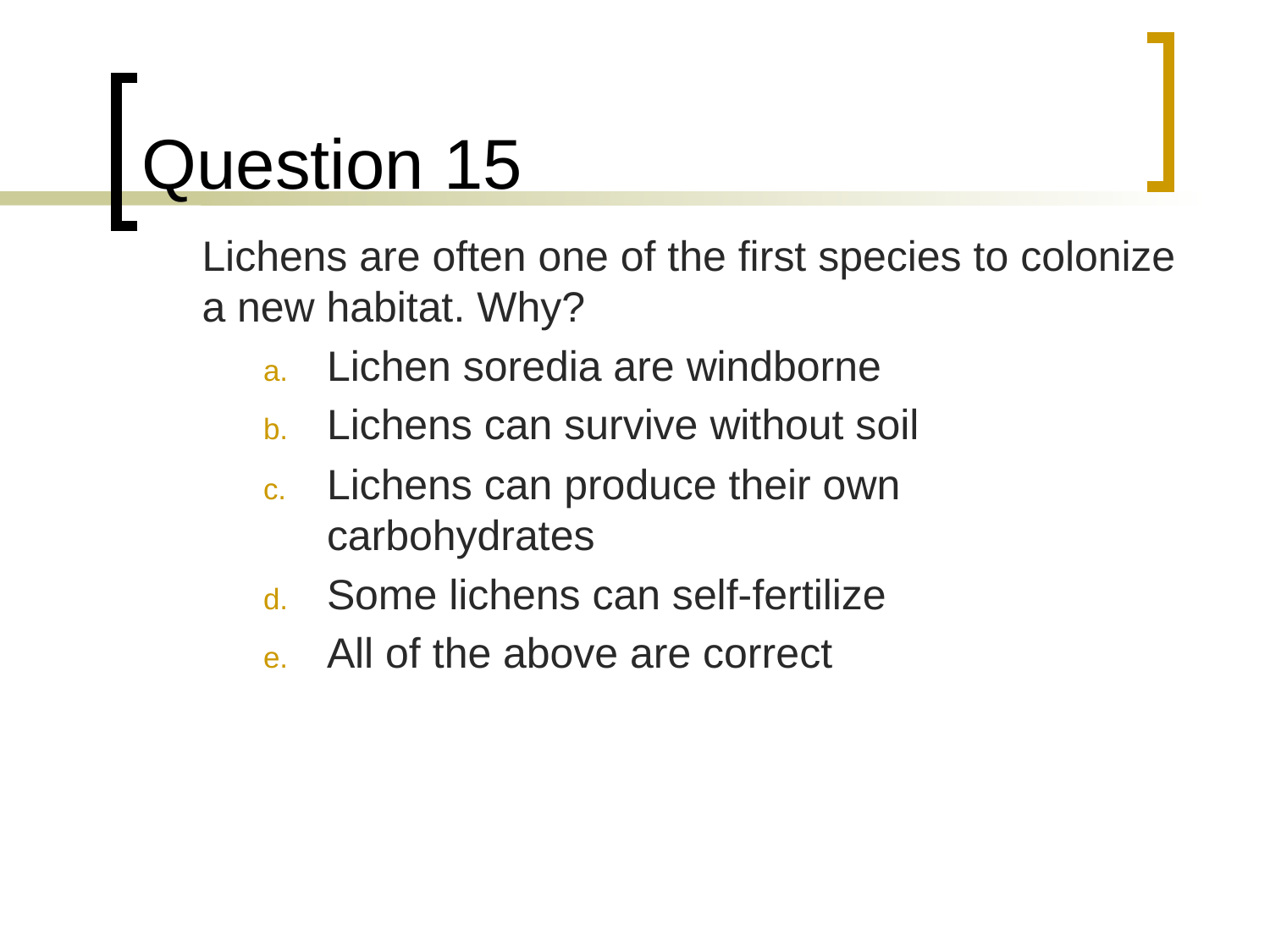

# Question 15
	Lichens are often one of the first species to colonize a new habitat. Why?
Lichen soredia are windborne
Lichens can survive without soil
Lichens can produce their own carbohydrates
Some lichens can self-fertilize
All of the above are correct